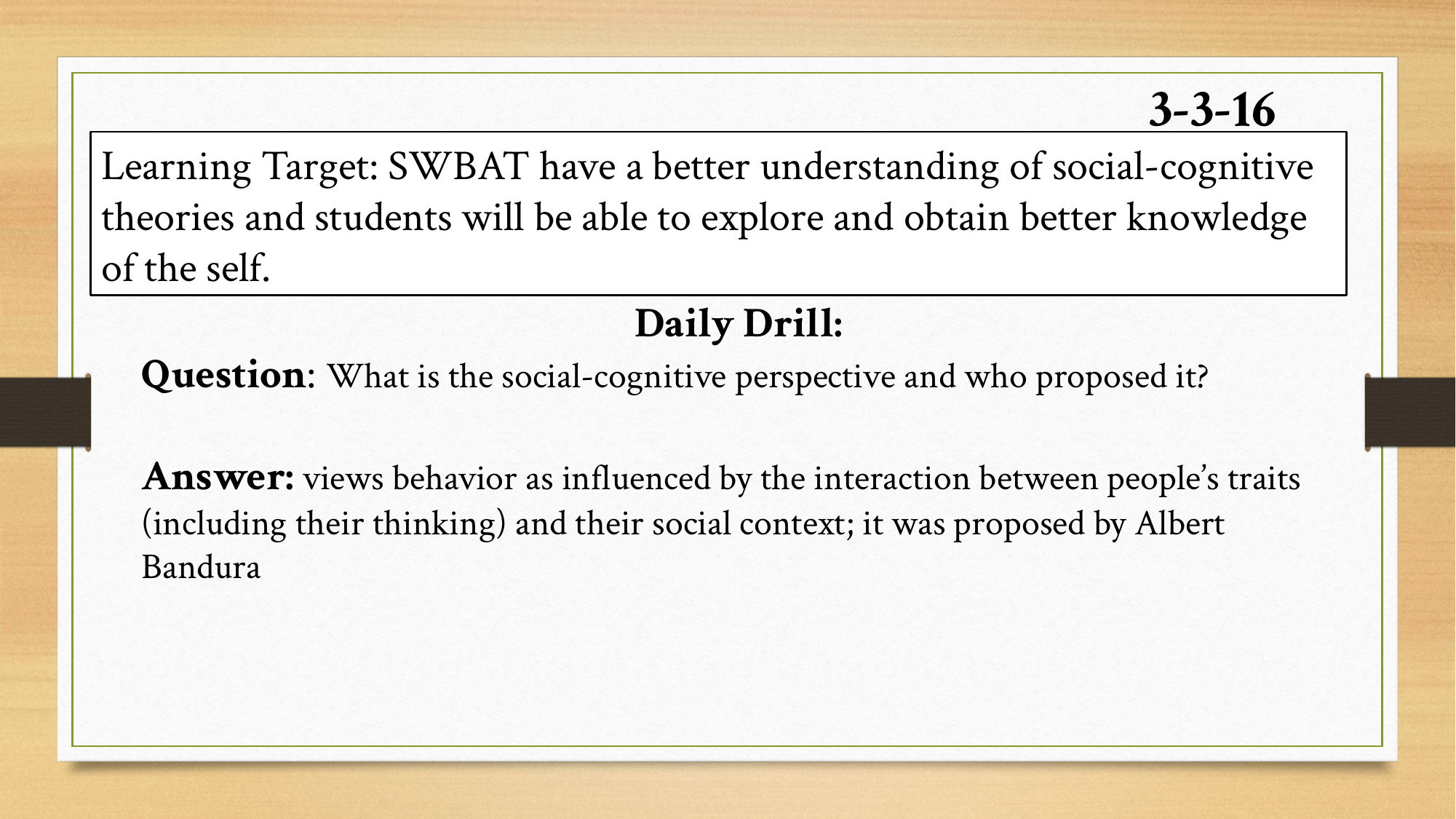

3-3-16
Learning Target: SWBAT have a better understanding of social-cognitive theories and students will be able to explore and obtain better knowledge of the self.
Daily Drill:
Question: What is the social-cognitive perspective and who proposed it?

Answer: views behavior as influenced by the interaction between people’s traits (including their thinking) and their social context; it was proposed by Albert Bandura